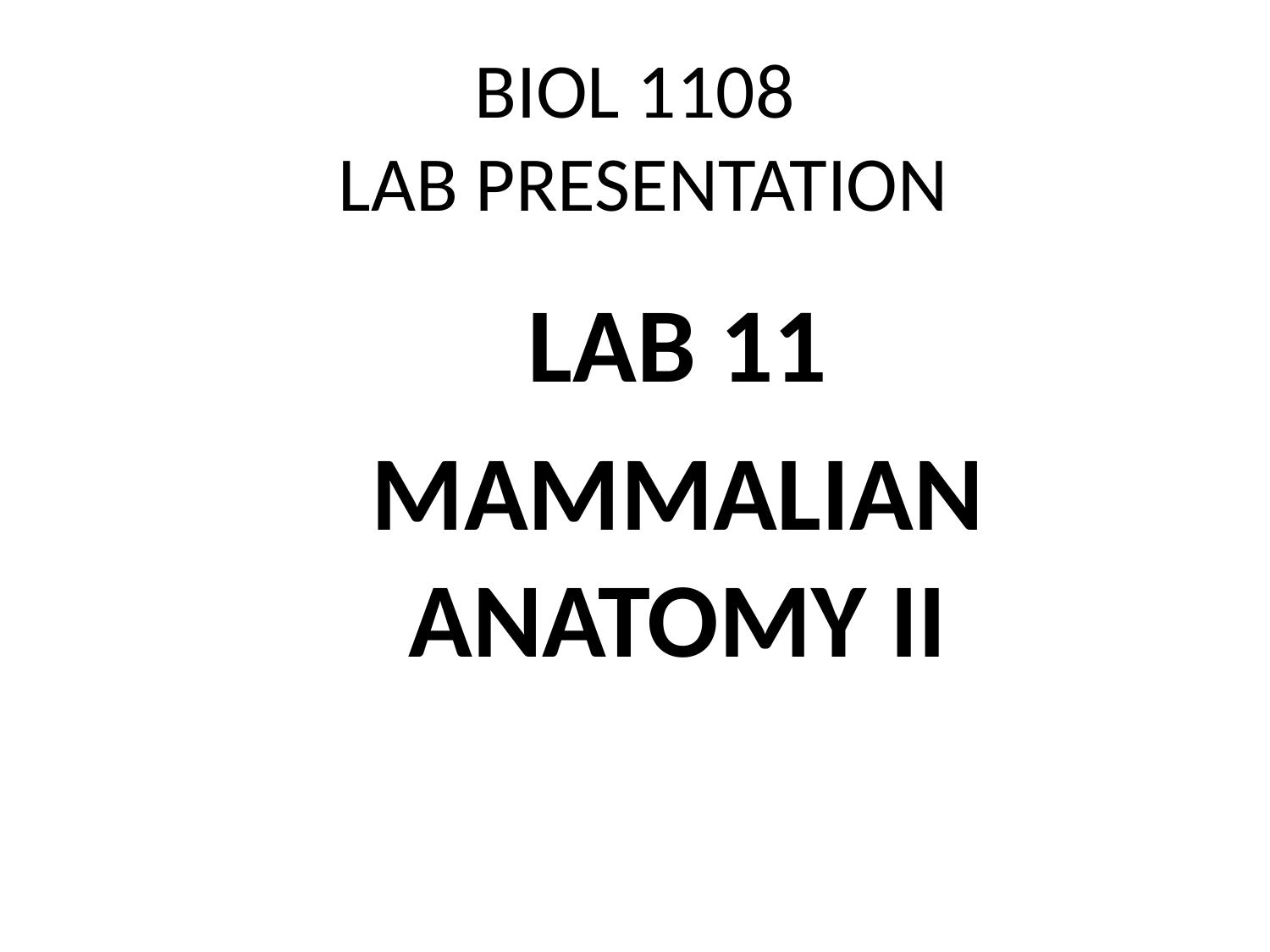

# BIOL 1108 LAB PRESENTATION
LAB 11
MAMMALIAN ANATOMY II